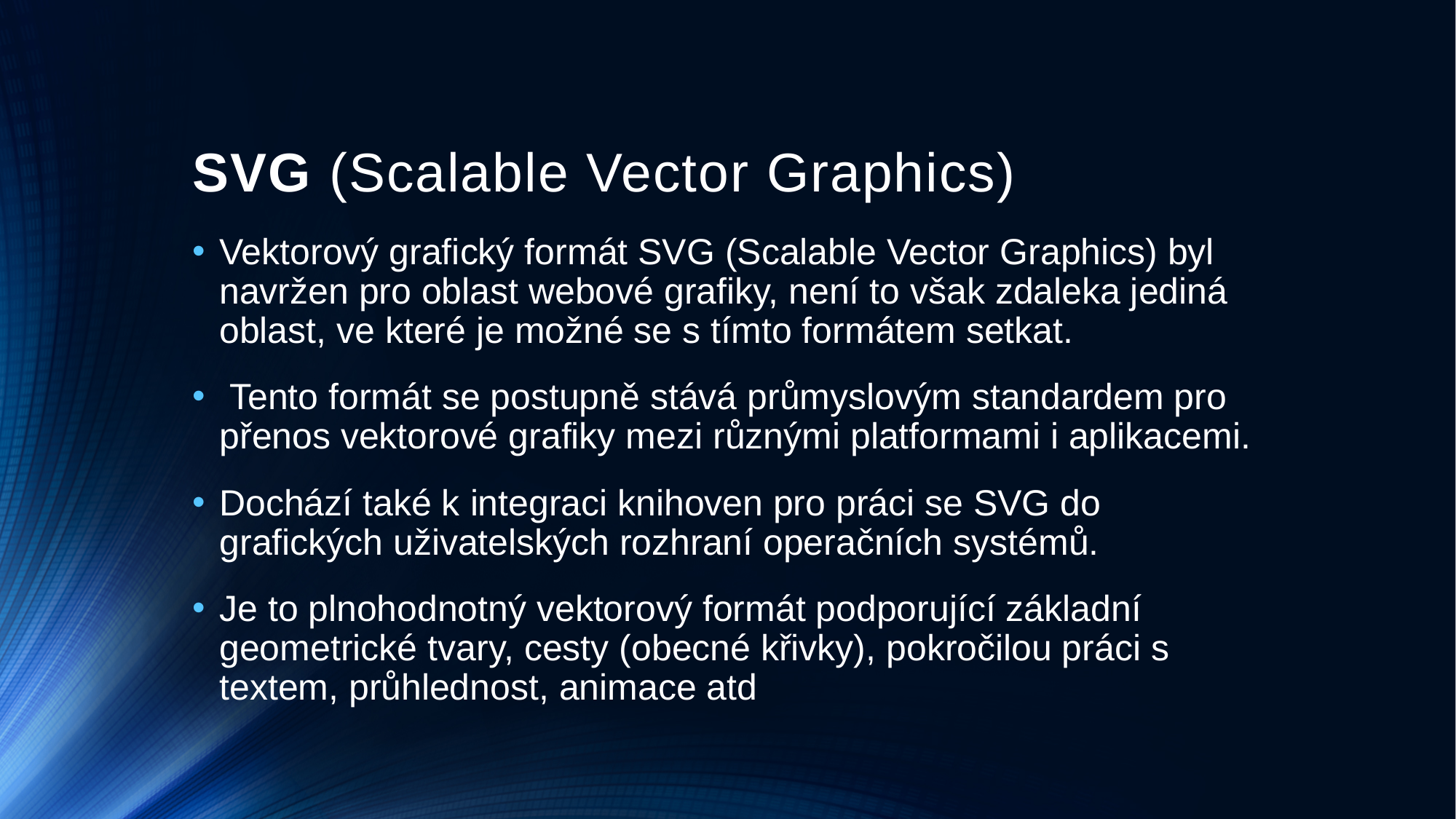

# SVG (Scalable Vector Graphics)
Vektorový grafický formát SVG (Scalable Vector Graphics) byl navržen pro oblast webové grafiky, není to však zdaleka jediná oblast, ve které je možné se s tímto formátem setkat.
 Tento formát se postupně stává průmyslovým standardem pro přenos vektorové grafiky mezi různými platformami i aplikacemi.
Dochází také k integraci knihoven pro práci se SVG do grafických uživatelských rozhraní operačních systémů.
Je to plnohodnotný vektorový formát podporující základní geometrické tvary, cesty (obecné křivky), pokročilou práci s textem, průhlednost, animace atd